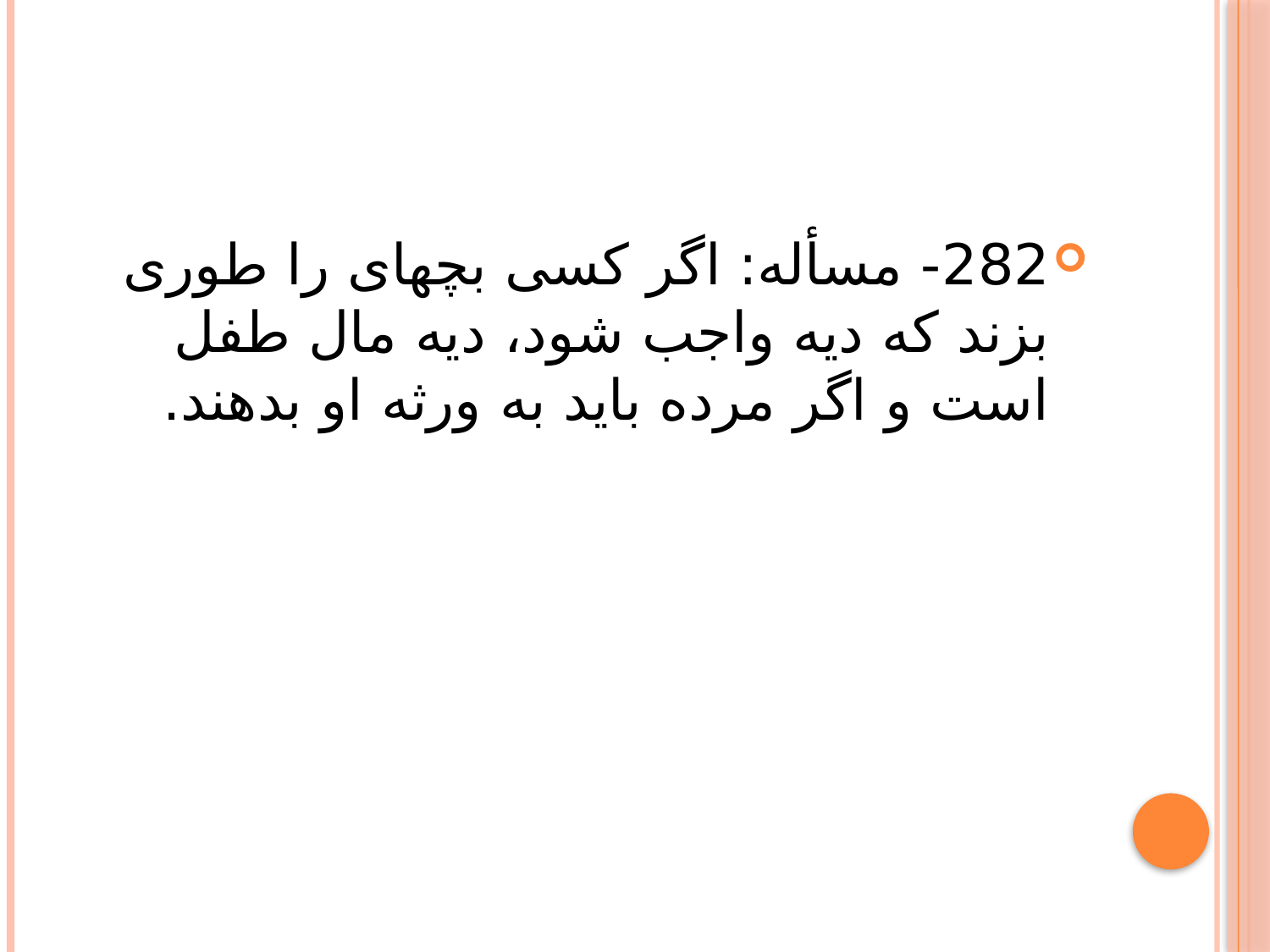

#
282- مسأله: اگر كسى بچه‏اى را طورى بزند كه ديه واجب شود، ديه مال طفل است و اگر مرده بايد به ورثه او بدهند.